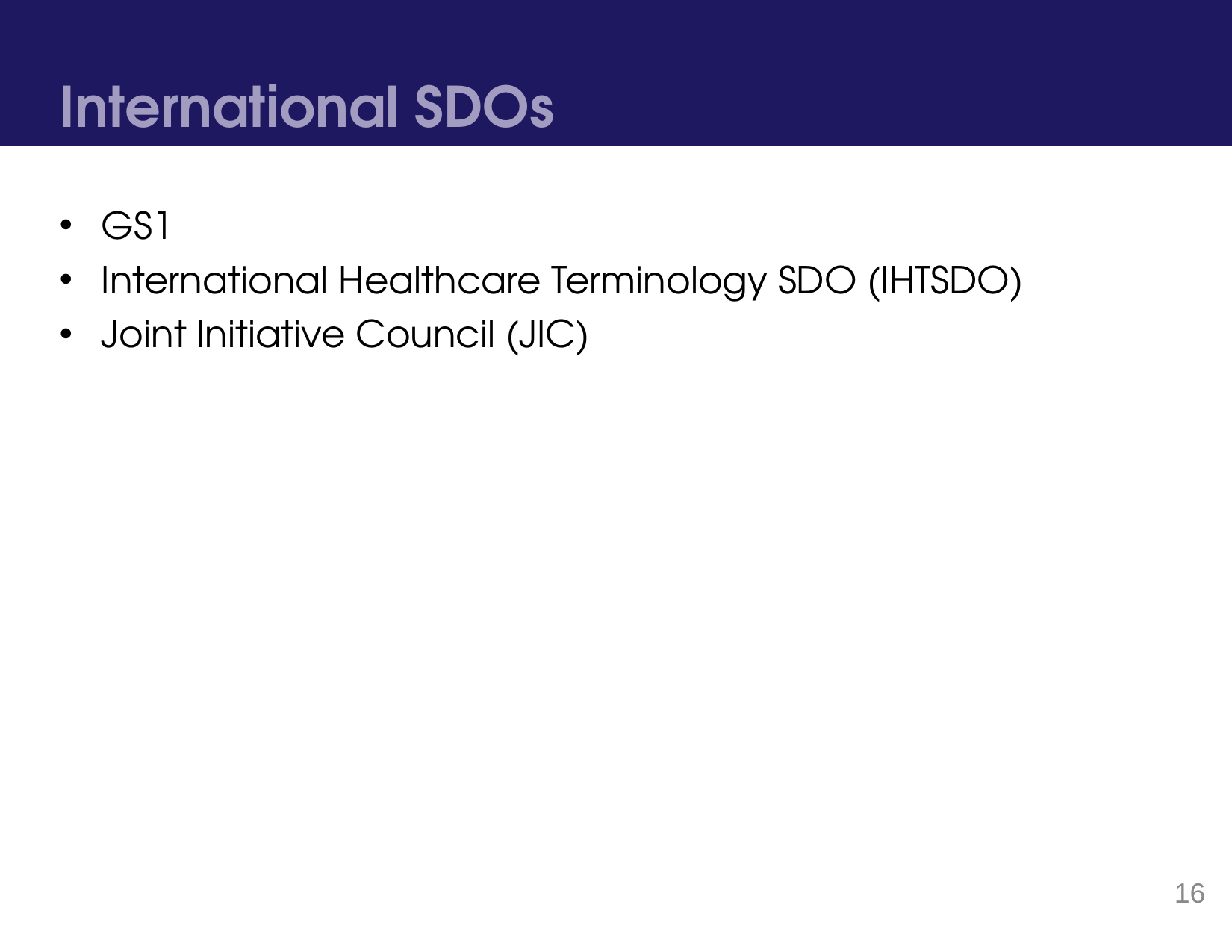

# International SDOs
GS1
International Healthcare Terminology SDO (IHTSDO)
Joint Initiative Council (JIC)

16